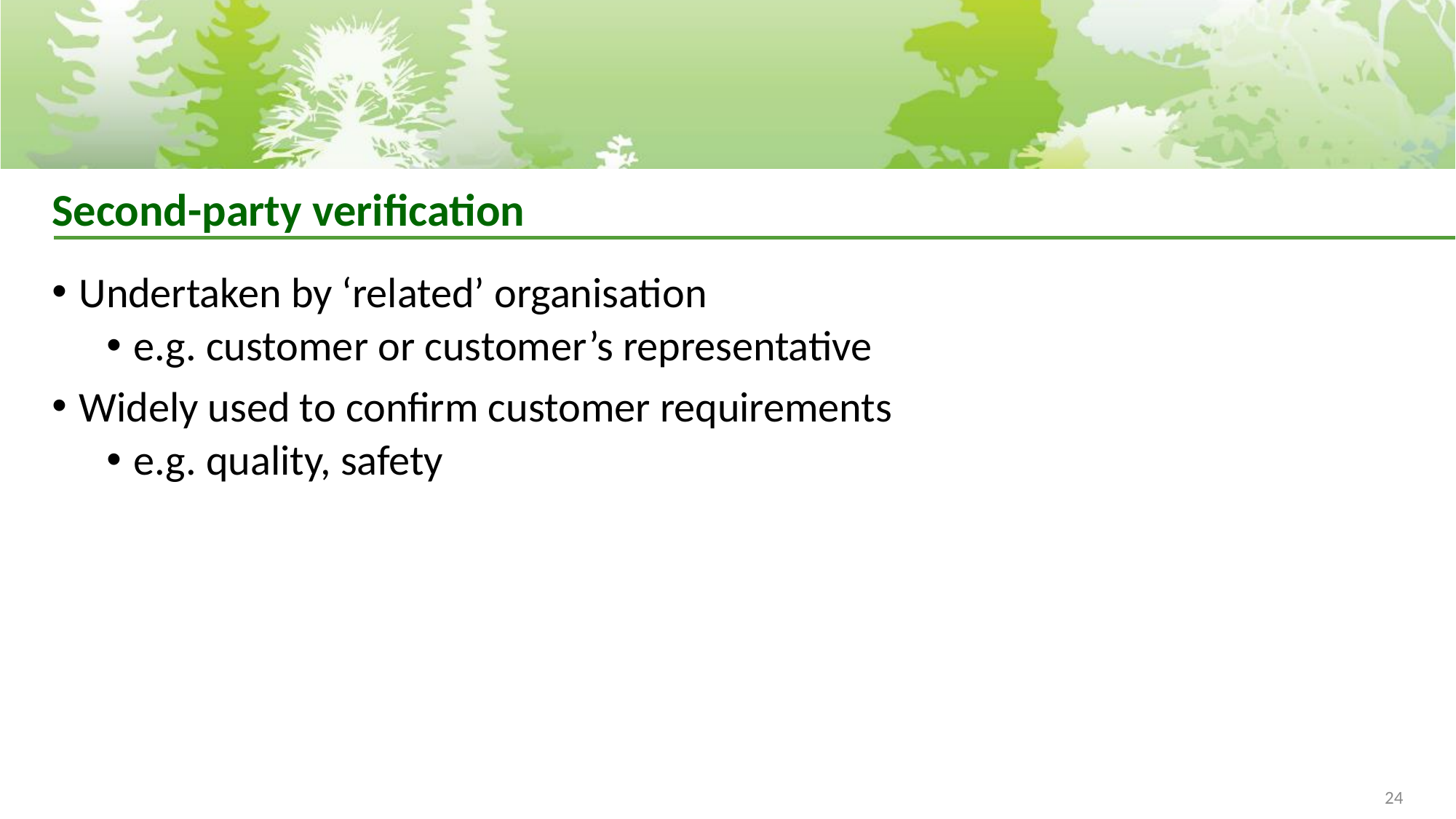

# Second-party verification
Undertaken by ‘related’ organisation
e.g. customer or customer’s representative
Widely used to confirm customer requirements
e.g. quality, safety

24